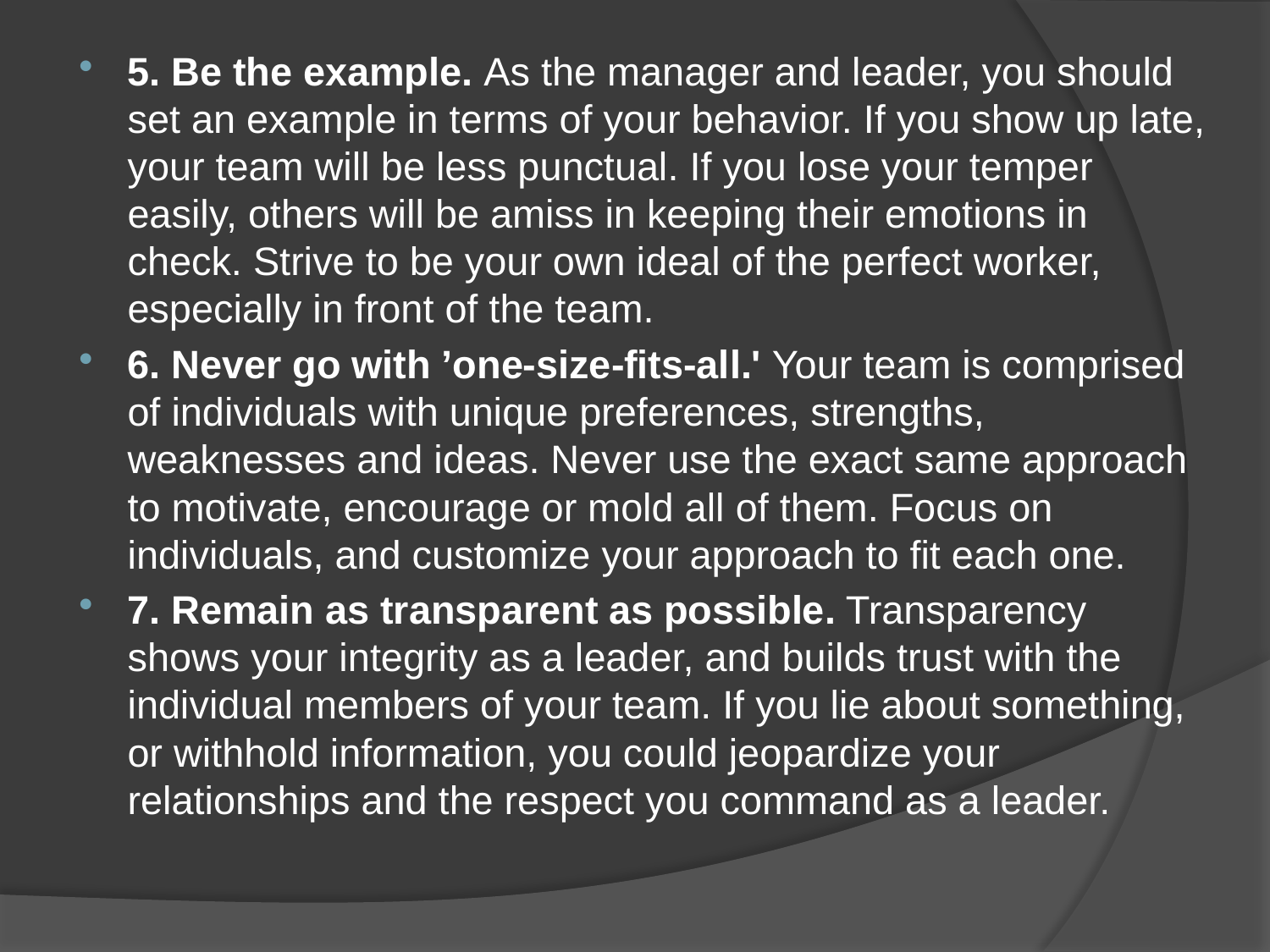

5. Be the example. As the manager and leader, you should set an example in terms of your behavior. If you show up late, your team will be less punctual. If you lose your temper easily, others will be amiss in keeping their emotions in check. Strive to be your own ideal of the perfect worker, especially in front of the team.
6. Never go with ’one-size-fits-all.' Your team is comprised of individuals with unique preferences, strengths, weaknesses and ideas. Never use the exact same approach to motivate, encourage or mold all of them. Focus on individuals, and customize your approach to fit each one.
7. Remain as transparent as possible. Transparency shows your integrity as a leader, and builds trust with the individual members of your team. If you lie about something, or withhold information, you could jeopardize your relationships and the respect you command as a leader.